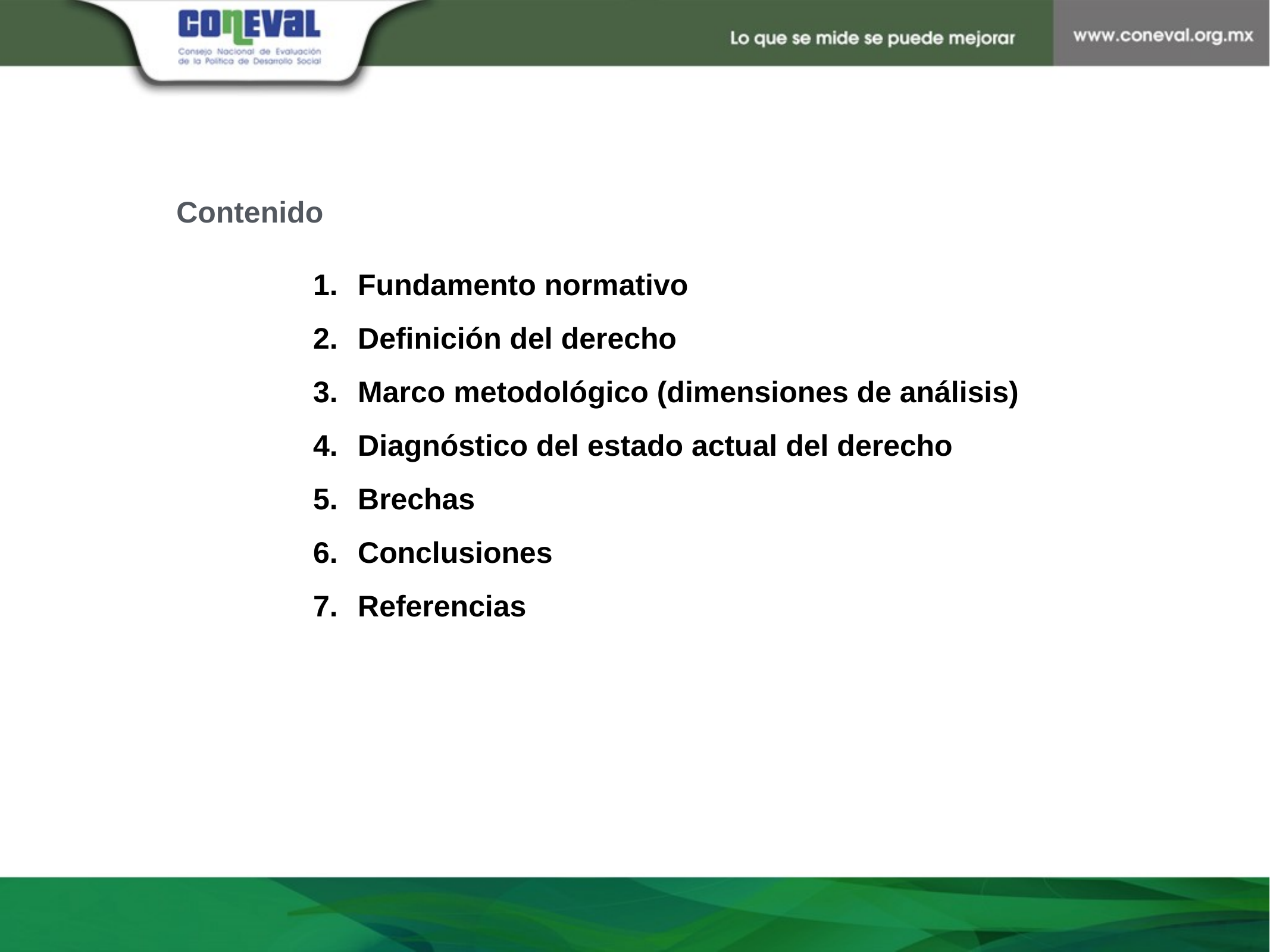

Contenido

Fundamento normativo
Definición del derecho
Marco metodológico (dimensiones de análisis)
Diagnóstico del estado actual del derecho
Brechas
Conclusiones
Referencias